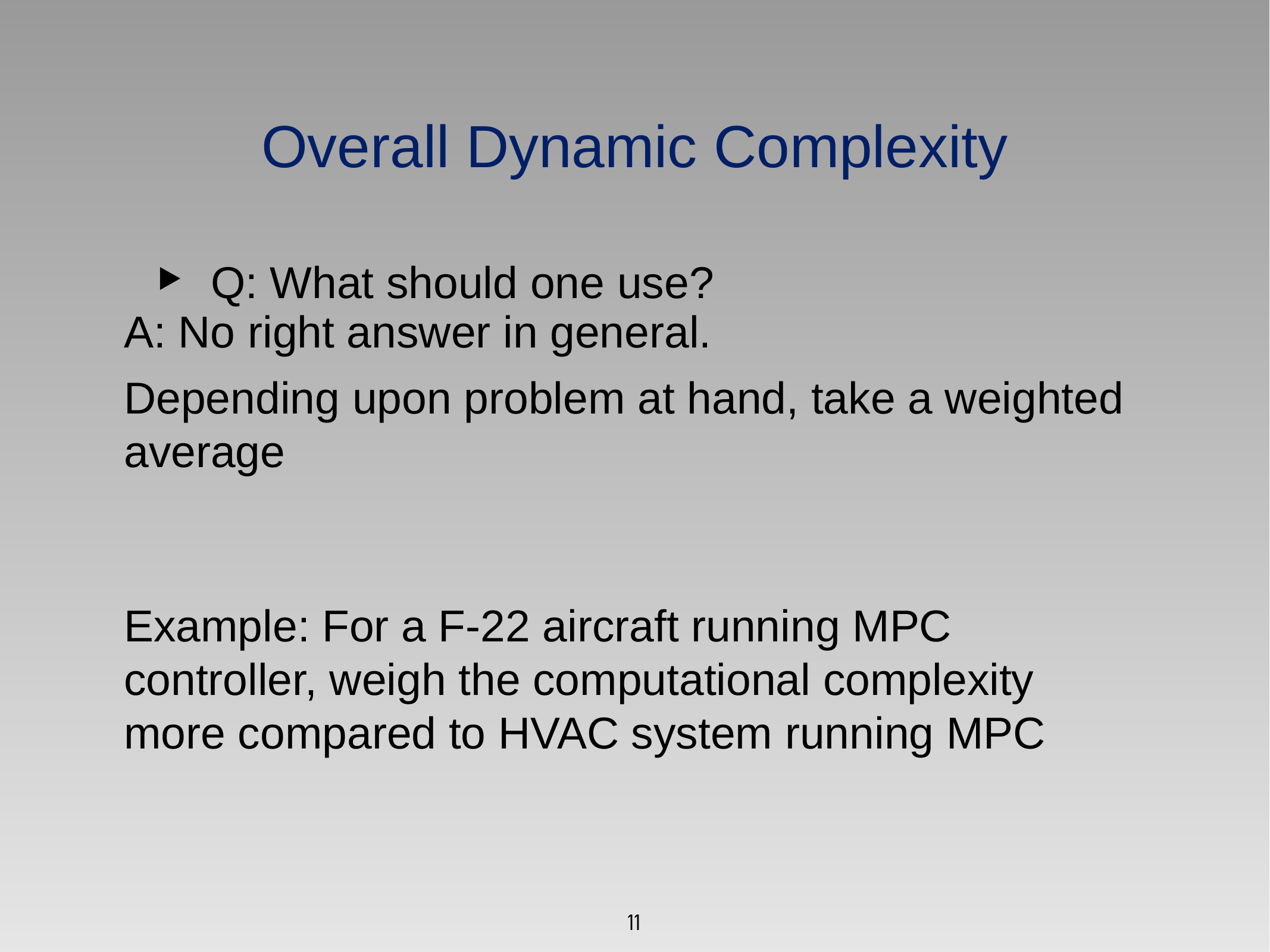

# Overall Dynamic Complexity
Q: What should one use?
A: No right answer in general.
Depending upon problem at hand, take a weighted average

Example: For a F-22 aircraft running MPC controller, weigh the computational complexity more compared to HVAC system running MPC
11